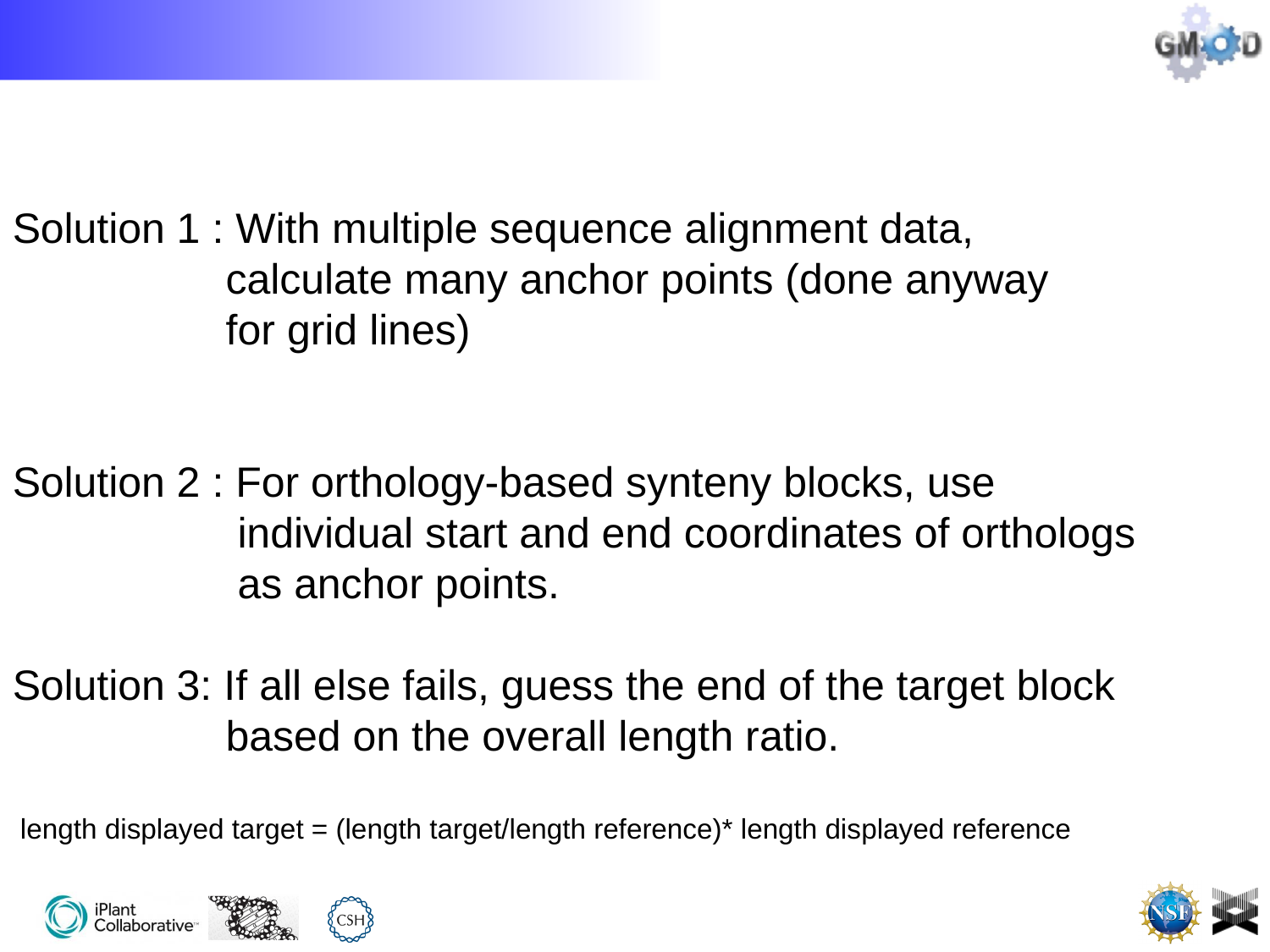

Solution 1 : With multiple sequence alignment data,
                  calculate many anchor points (done anyway
                  for grid lines)

Solution 2 : For orthology-based synteny blocks, use
                   individual start and end coordinates of orthologs
                   as anchor points.

Solution 3: If all else fails, guess the end of the target block
                  based on the overall length ratio.

 length displayed target = (length target/length reference)* length displayed reference